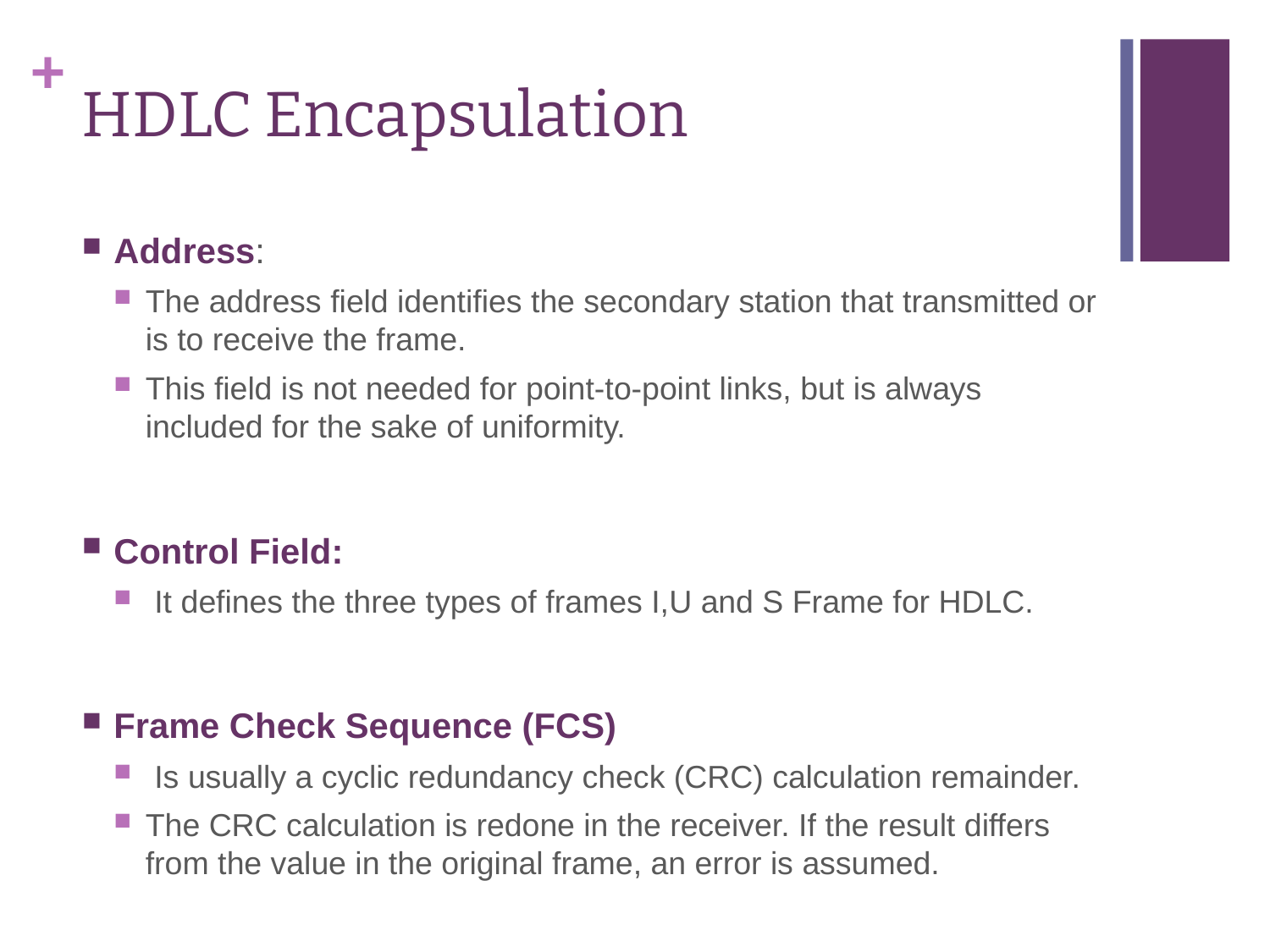

# HDLC Encapsulation
Address:
The address field identifies the secondary station that transmitted or is to receive the frame.
This field is not needed for point-to-point links, but is always included for the sake of uniformity.

Control Field:
 It defines the three types of frames I,U and S Frame for HDLC.

Frame Check Sequence (FCS)
 Is usually a cyclic redundancy check (CRC) calculation remainder.
The CRC calculation is redone in the receiver. If the result differs from the value in the original frame, an error is assumed.